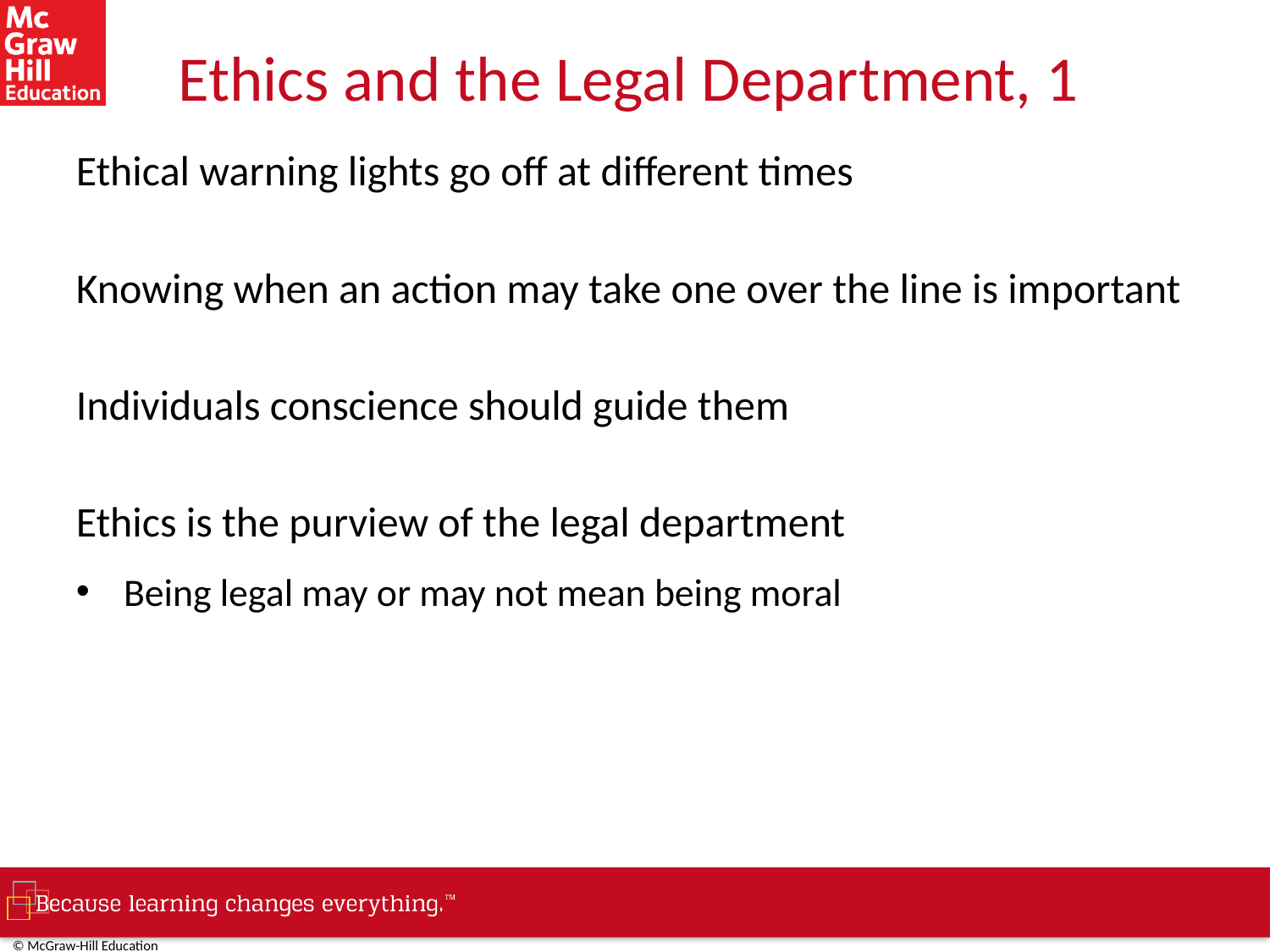

# Ethics and the Legal Department, 1
Ethical warning lights go off at different times

Knowing when an action may take one over the line is important

Individuals conscience should guide them

Ethics is the purview of the legal department
Being legal may or may not mean being moral